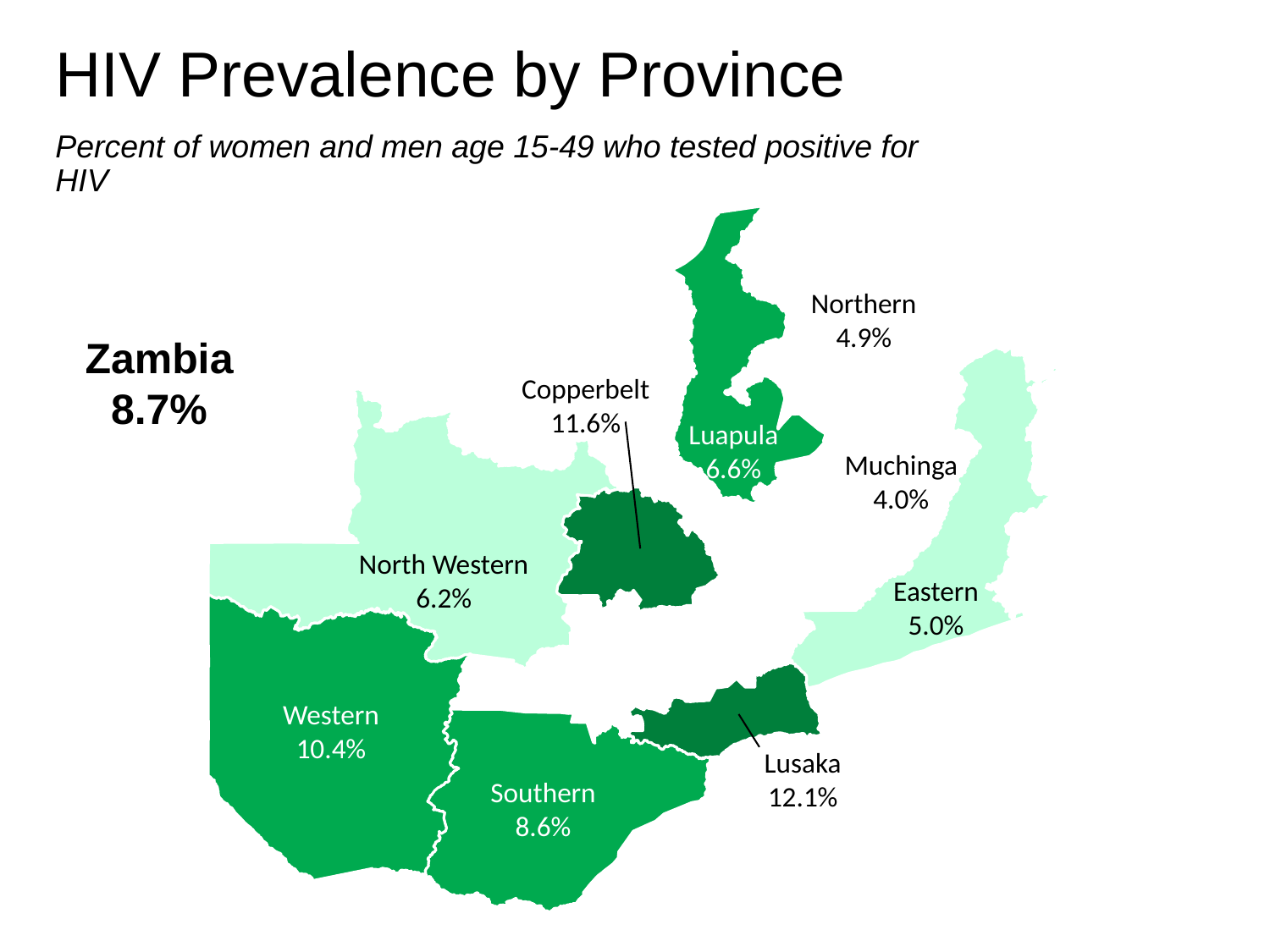

HIV Prevalence by Province
Percent of women and men age 15-49 who tested positive for HIV

Northern
4.9%
Zambia
8.7%

Copperbelt
11.6%

Luapula
6.6%
Muchinga
4.0%

North Western
6.2%
Eastern
5.0%

Central
10.3%

Western
10.4%

Lusaka
12.1%
Southern
8.6%